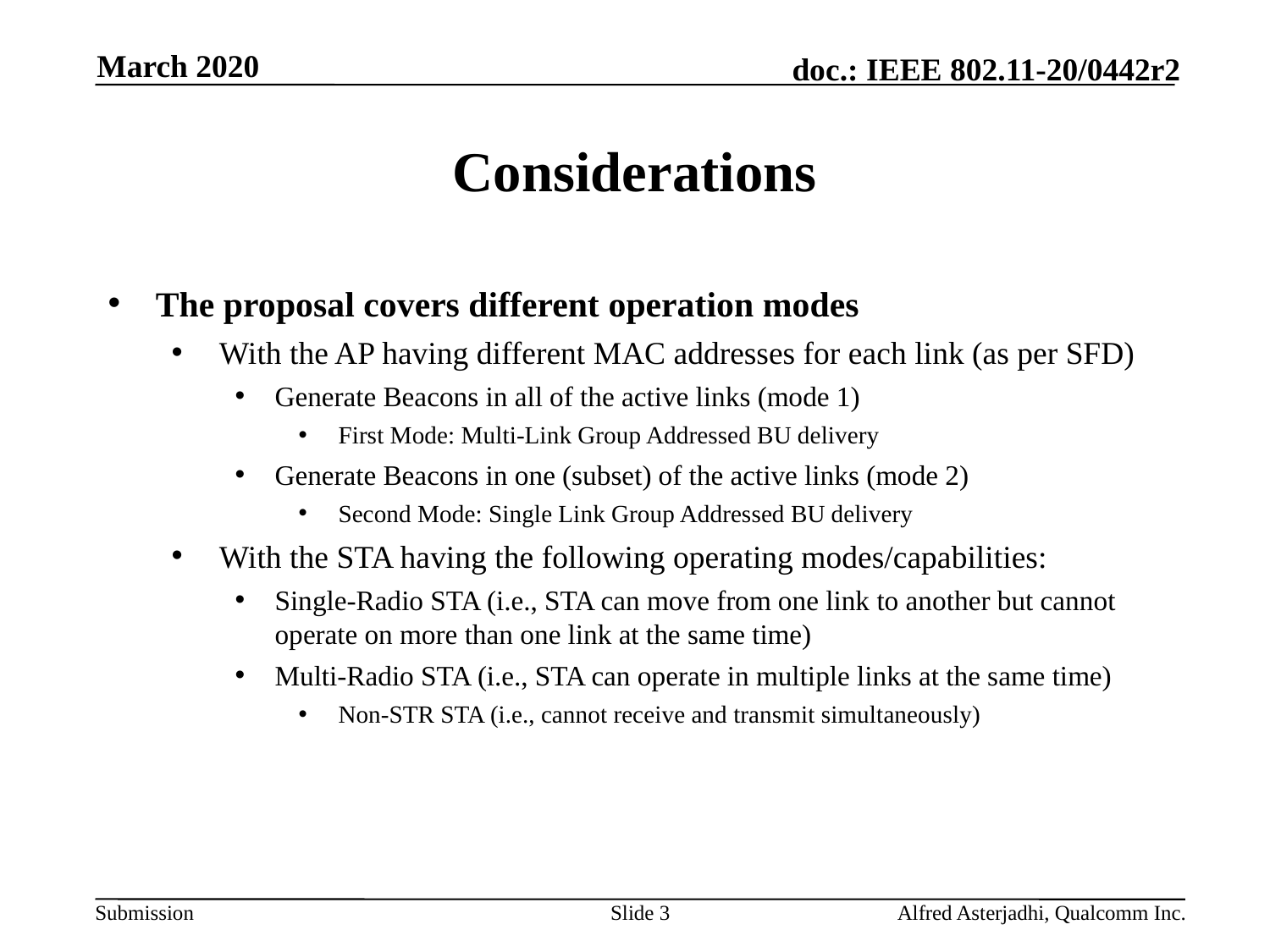

March 2020
# Considerations
The proposal covers different operation modes
With the AP having different MAC addresses for each link (as per SFD)
Generate Beacons in all of the active links (mode 1)
First Mode: Multi-Link Group Addressed BU delivery
Generate Beacons in one (subset) of the active links (mode 2)
Second Mode: Single Link Group Addressed BU delivery
With the STA having the following operating modes/capabilities:
Single-Radio STA (i.e., STA can move from one link to another but cannot operate on more than one link at the same time)
Multi-Radio STA (i.e., STA can operate in multiple links at the same time)
Non-STR STA (i.e., cannot receive and transmit simultaneously)
Slide 3
Alfred Asterjadhi, Qualcomm Inc.